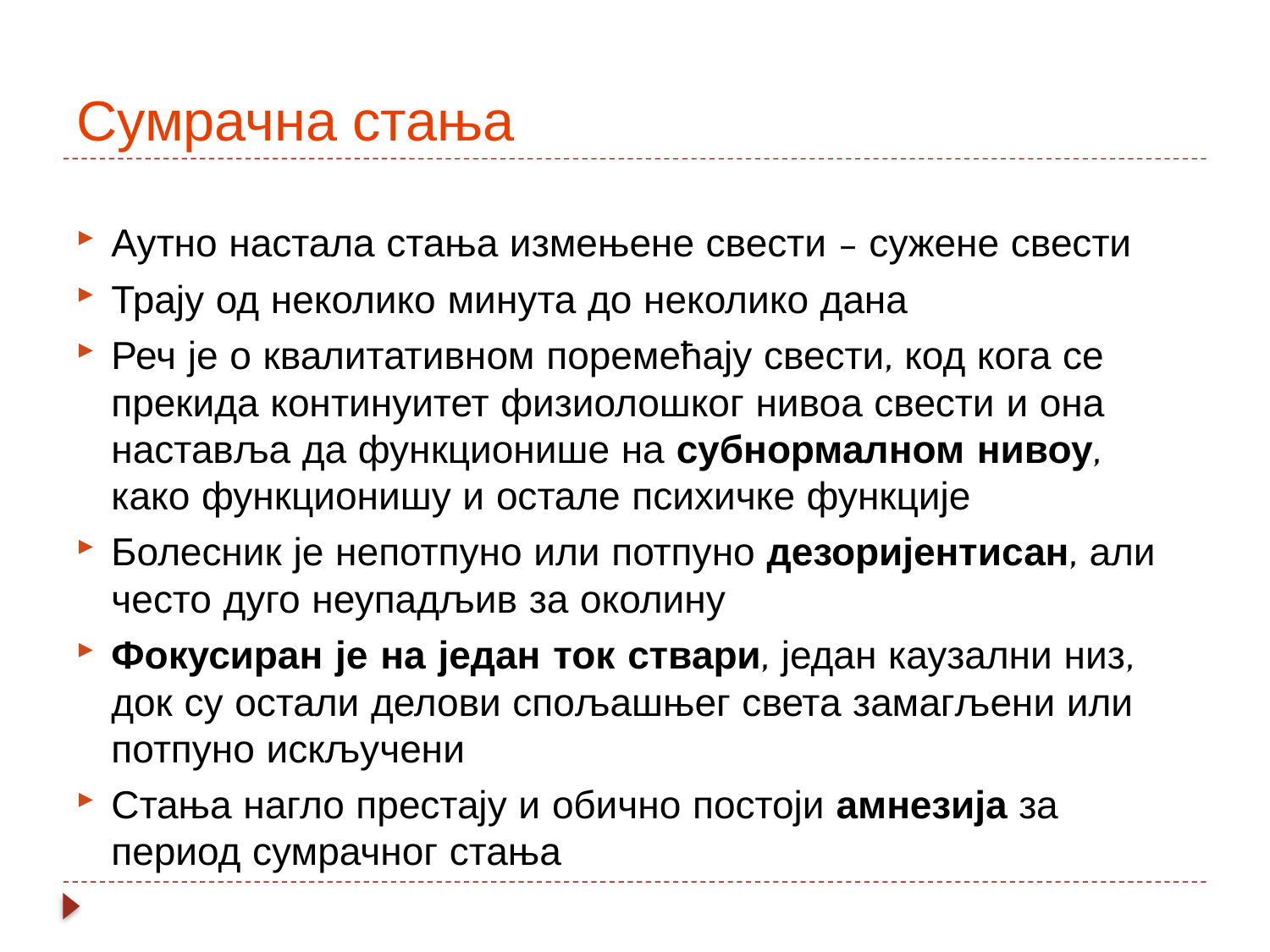

# Сумрачна стања
Аутно настала стања измењене свести – сужене свести
Трају од неколико минута до неколико дана
Реч је о квалитативном поремећају свести, код кога се прекида континуитет физиолошког нивоа свести и она наставља да функционише на субнормалном нивоу, како функционишу и остале психичке функције
Болесник је непотпуно или потпуно дезоријентисан, али често дуго неупадљив за околину
Фокусиран је на један ток ствари, један каузални низ, док су остали делови спољашњег света замагљени или потпуно искључени
Стања нагло престају и обично постоји амнезија за период сумрачног стања